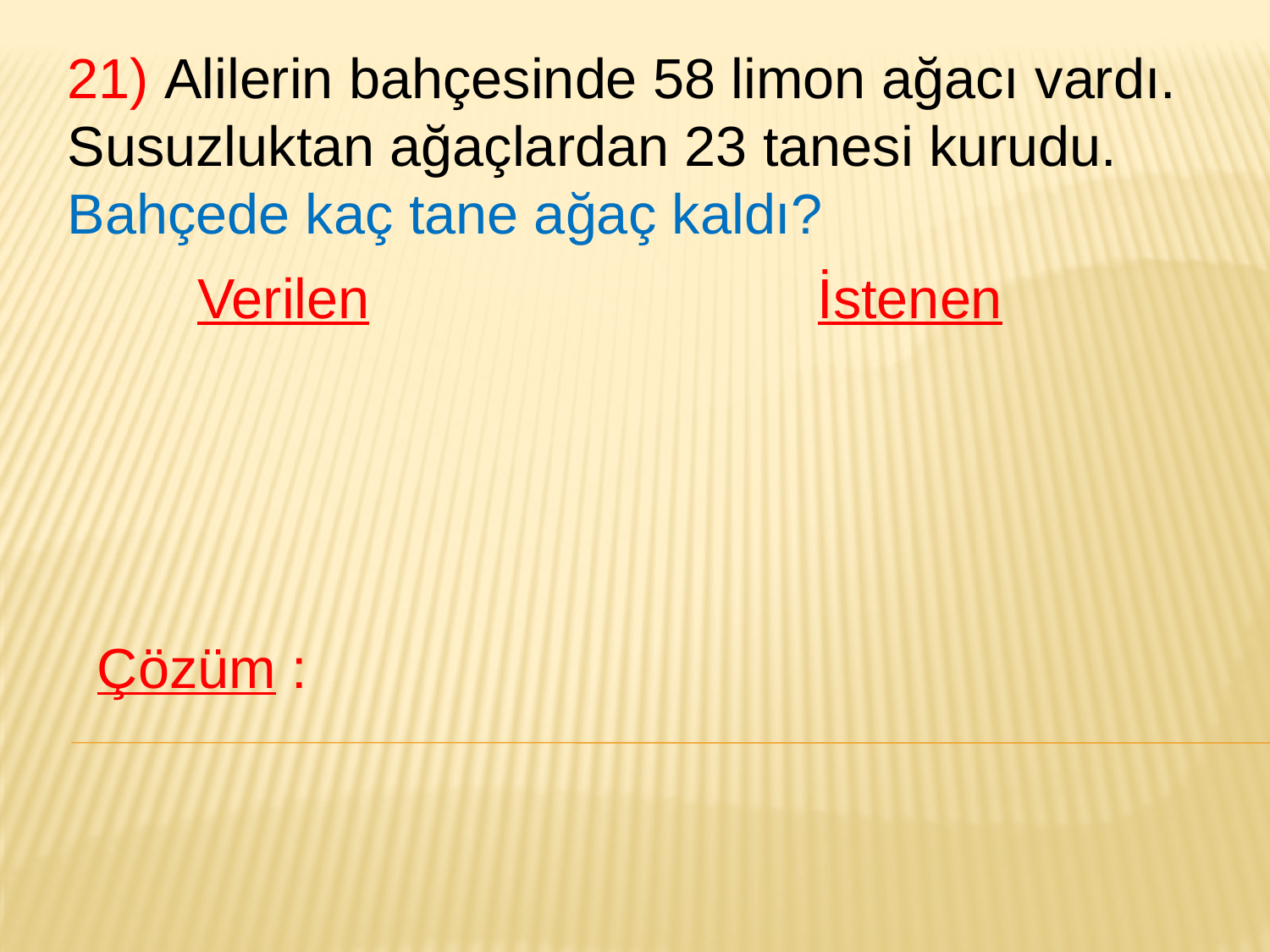

21) Alilerin bahçesinde 58 limon ağacı vardı. Susuzluktan ağaçlardan 23 tanesi kurudu. Bahçede kaç tane ağaç kaldı?

Verilen
İstenen
Çözüm :